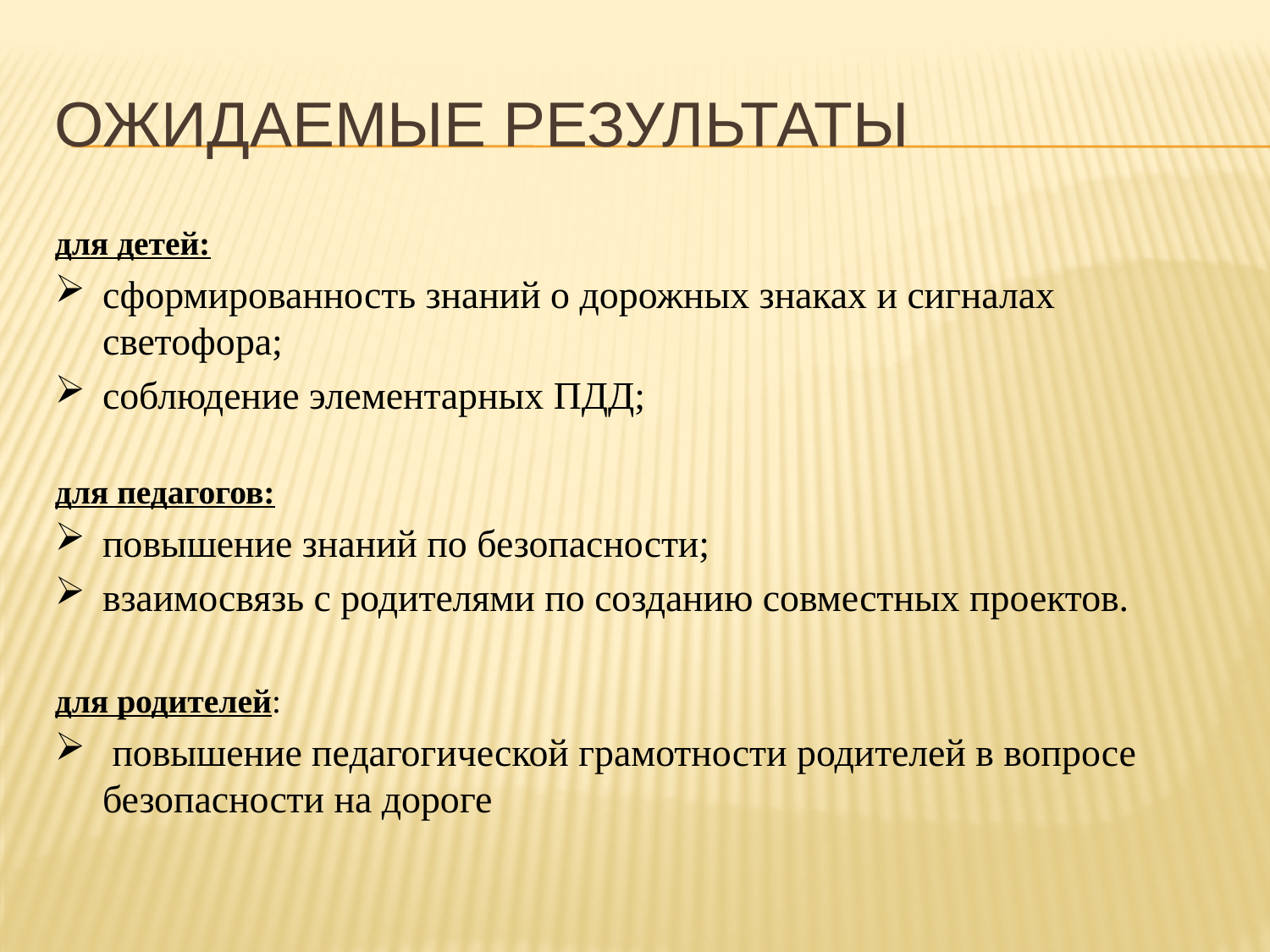

# Ожидаемые результаты
для детей:
сформированность знаний о дорожных знаках и сигналах светофора;
соблюдение элементарных ПДД;

для педагогов:
повышение знаний по безопасности;
взаимосвязь с родителями по созданию совместных проектов.

для родителей:
 повышение педагогической грамотности родителей в вопросе безопасности на дороге